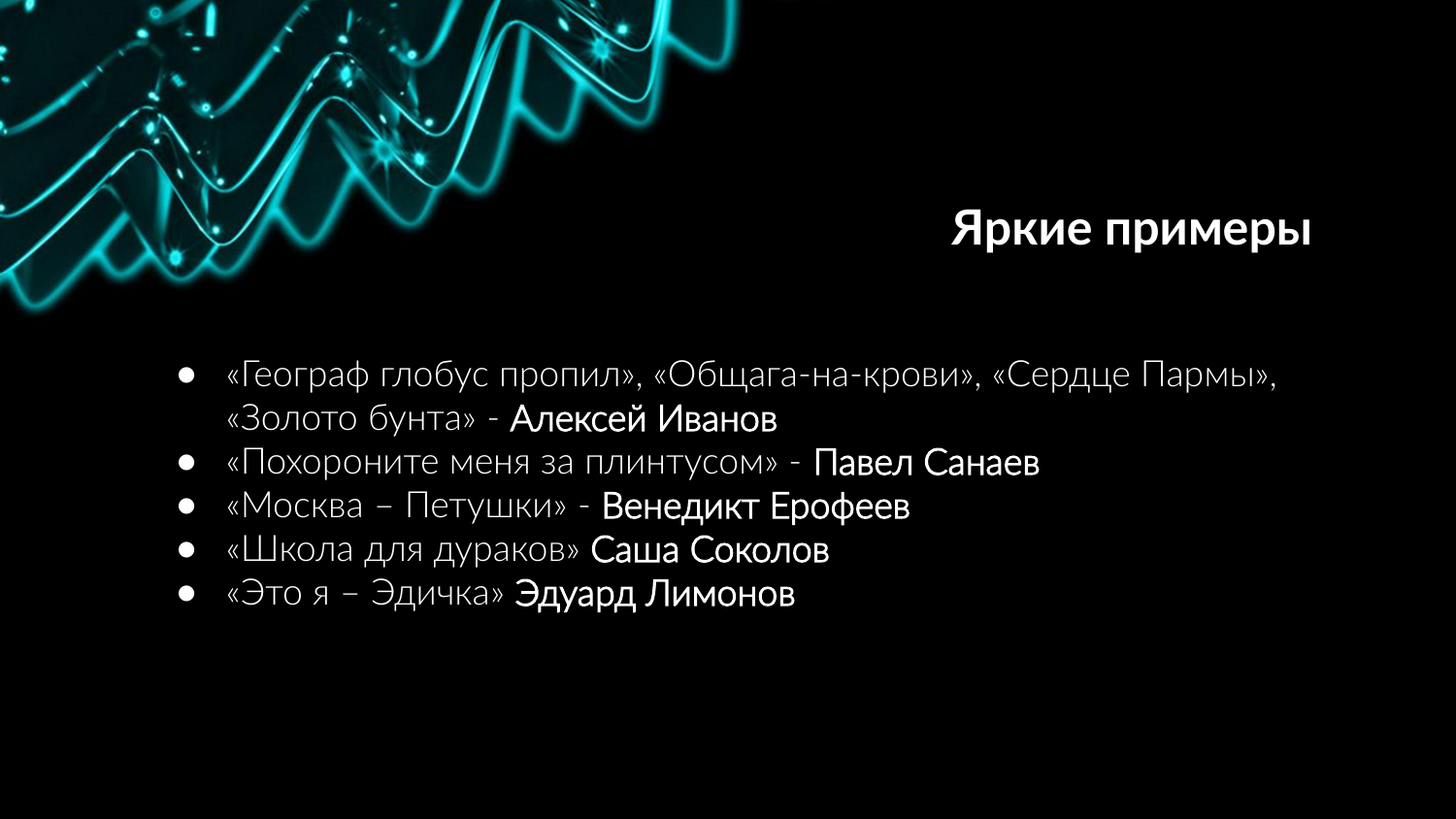

# Яркие примеры

«Географ глобус пропил», «Общага-на-крови», «Сердце Пармы», «Золото бунта» - Алексей Иванов
«Похороните меня за плинтусом» - Павел Санаев
«Москва – Петушки» - Венедикт Ерофеев
«Школа для дураков» Саша Соколов
«Это я – Эдичка» Эдуард Лимонов